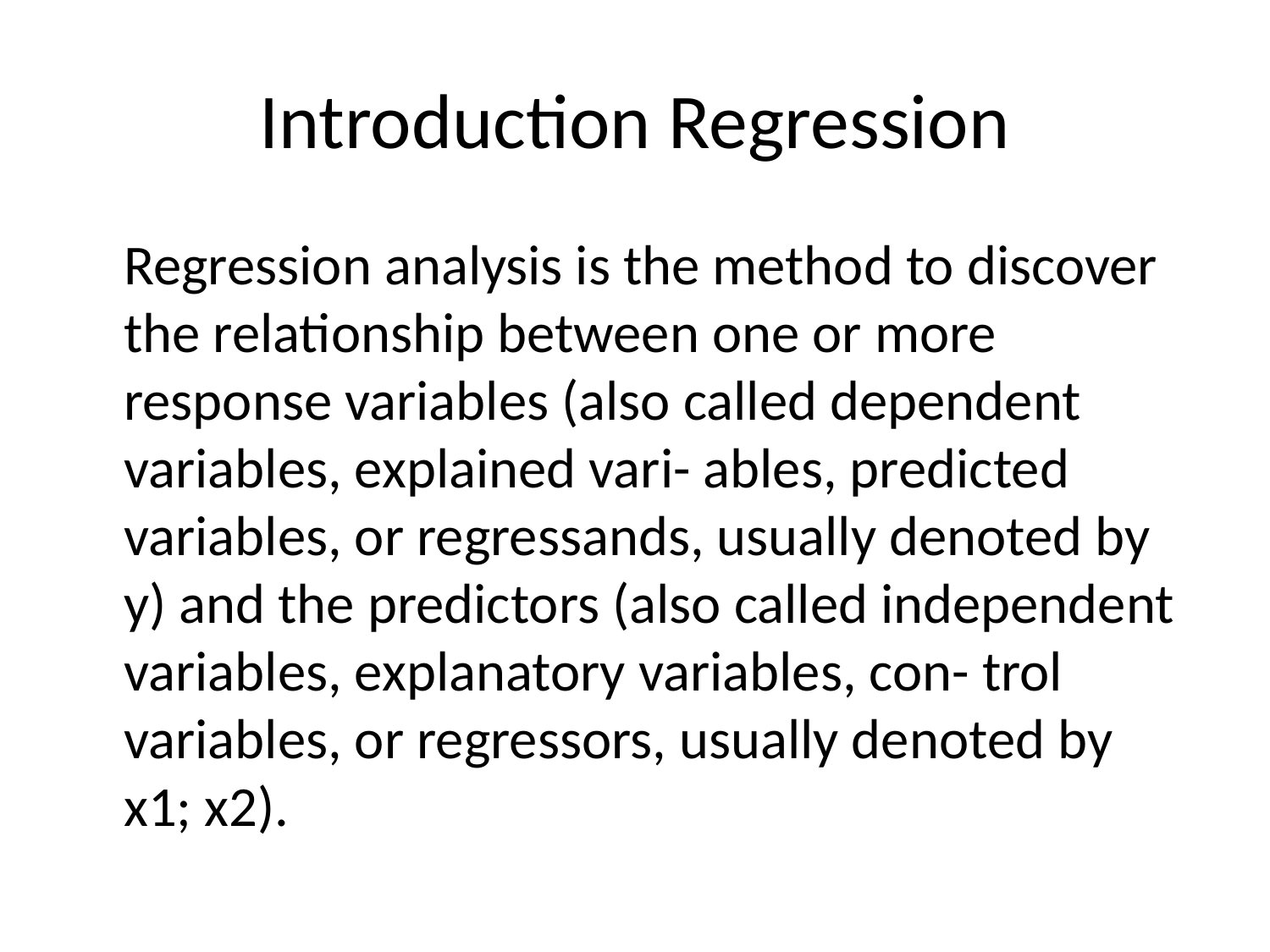

# Introduction Regression
	Regression analysis is the method to discover the relationship between one or more response variables (also called dependent variables, explained vari- ables, predicted variables, or regressands, usually denoted by y) and the predictors (also called independent variables, explanatory variables, con- trol variables, or regressors, usually denoted by x1; x2).